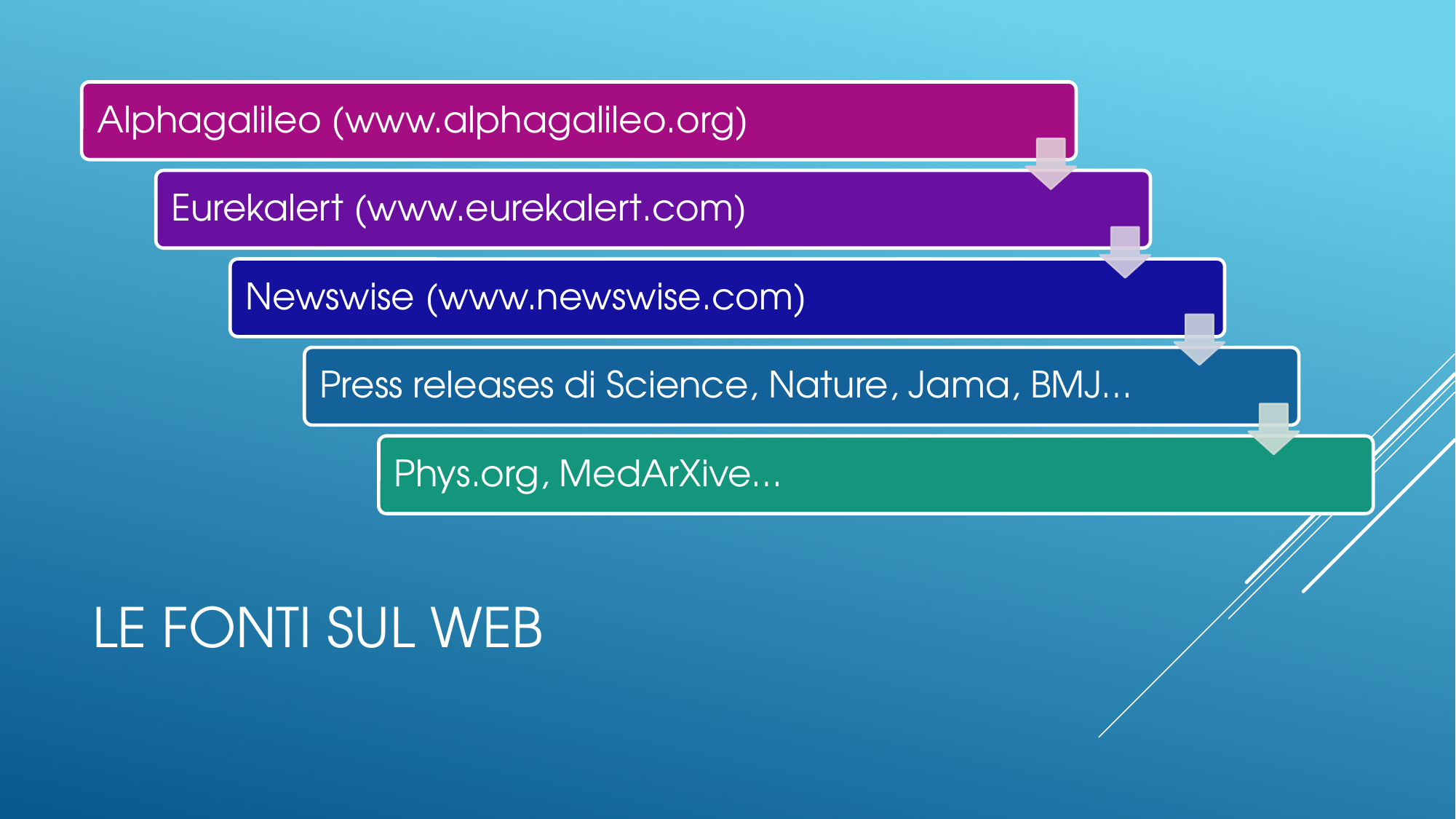

Alphagalileo (www.alphagalileo.org)
Eurekalert (www.eurekalert.com)
Newswise (www.newswise.com)
Press releases di Science, Nature, Jama, BMJ…
Phys.org, MedArXive…

# Le fonti sul web